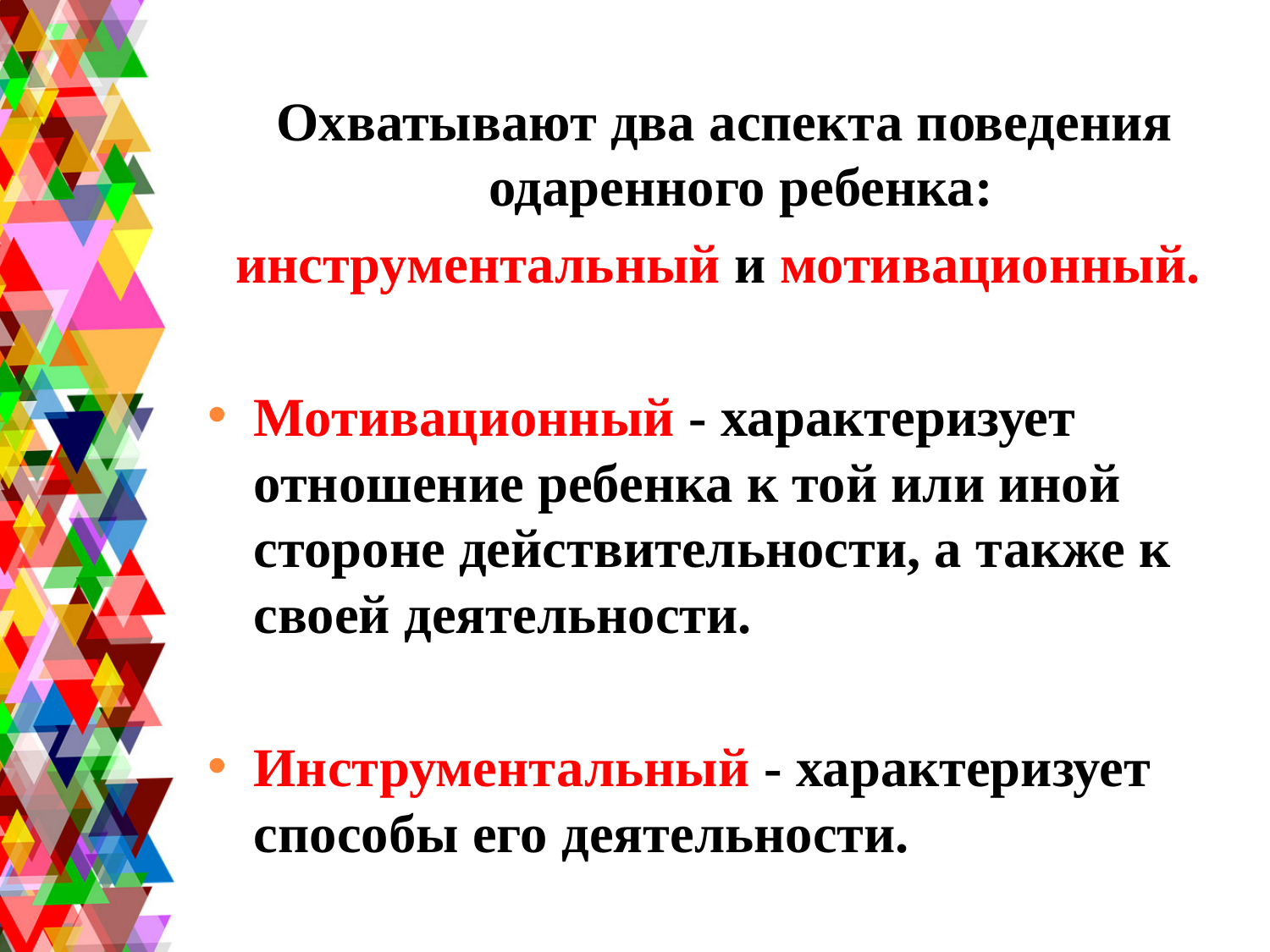

Охватывают два аспекта поведения одаренного ребенка:
инструментальный и мотивационный.

Мотивационный - характеризует отношение ребенка к той или иной стороне действительности, а также к своей деятельности.

Инструментальный - характеризует способы его деятельности.